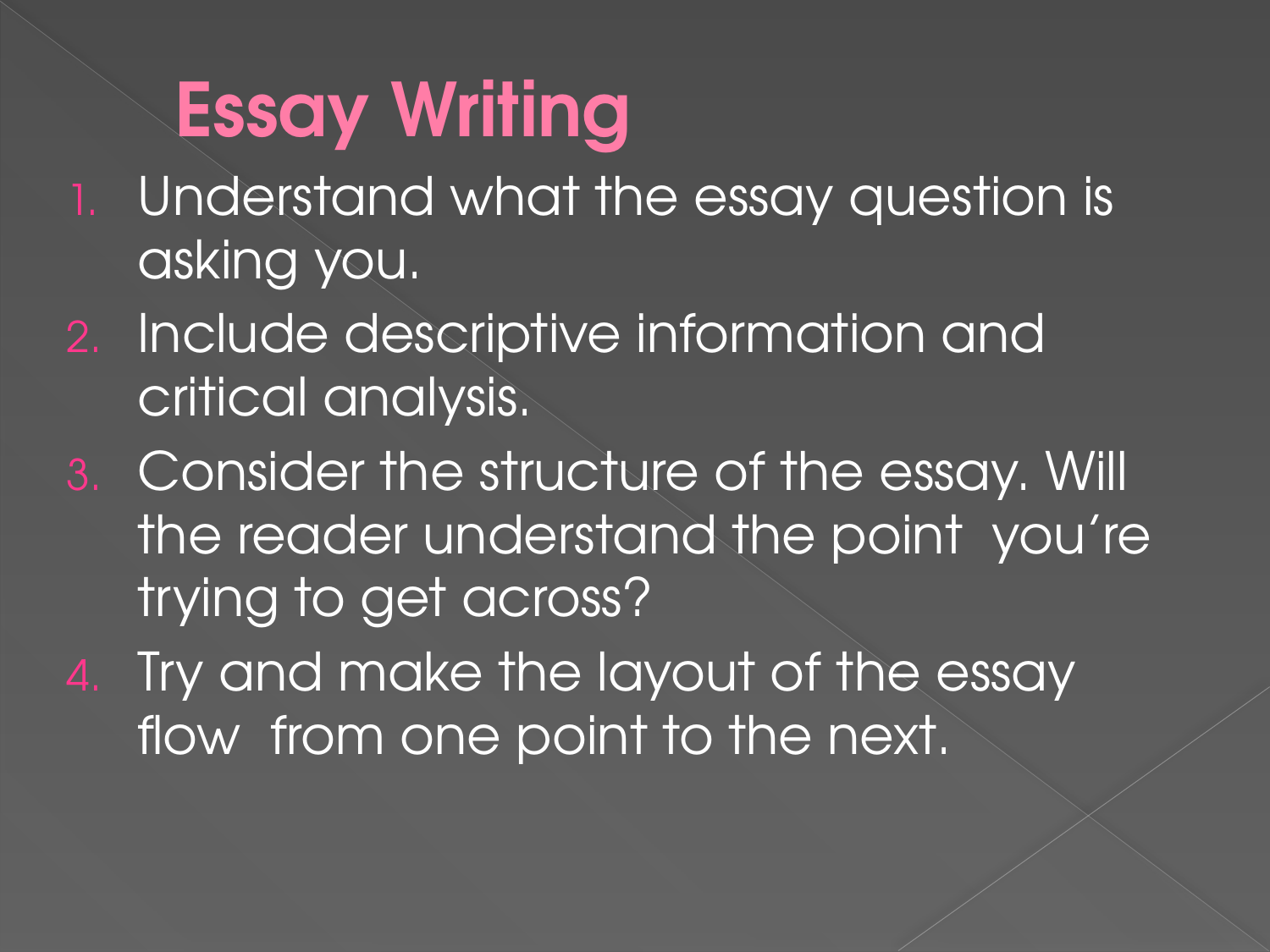

# Essay Writing
Understand what the essay question is asking you.
Include descriptive information and critical analysis.
Consider the structure of the essay. Will the reader understand the point  you’re trying to get across?
Try and make the layout of the essay flow  from one point to the next.